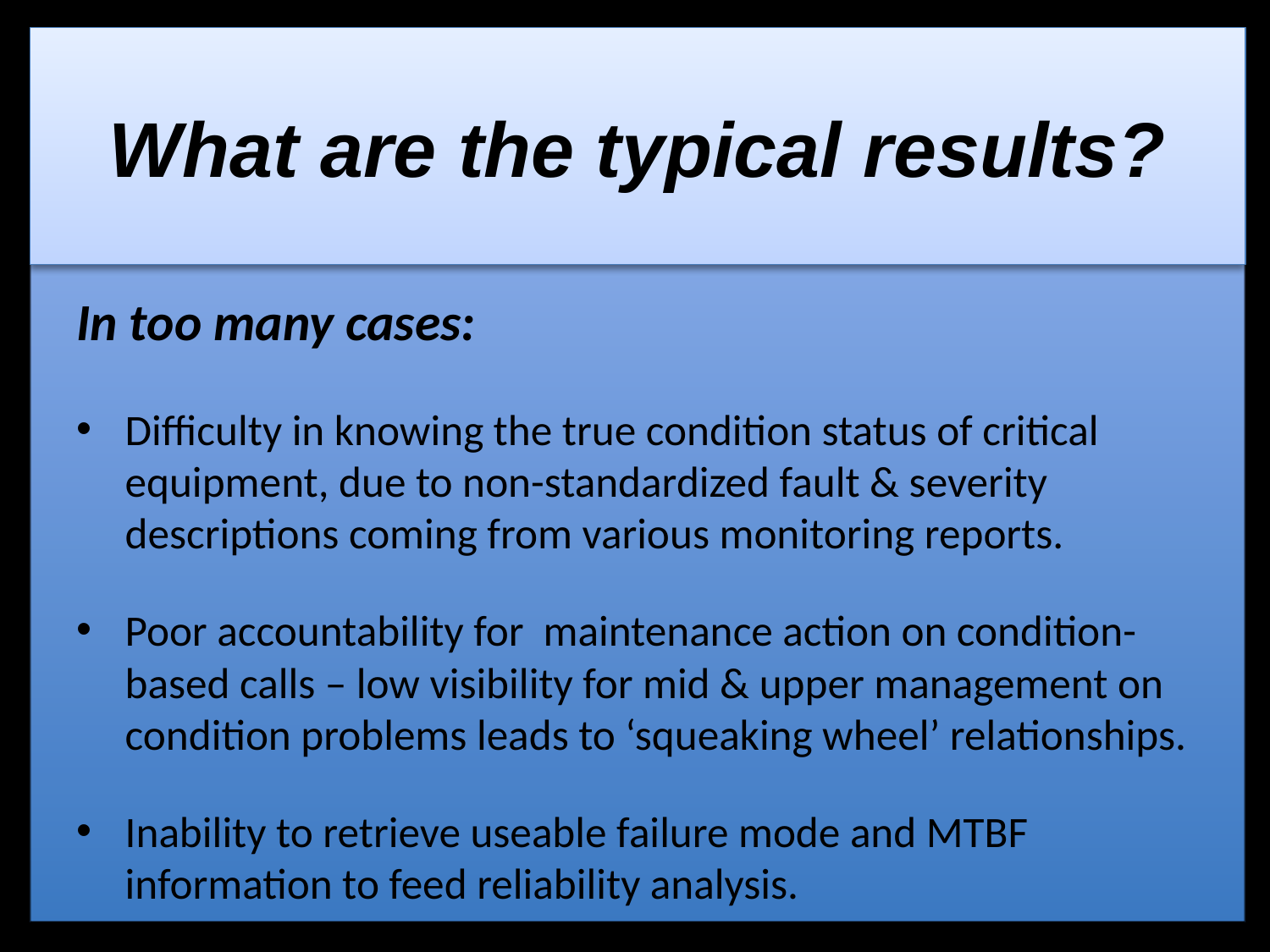

# What are the typical results?
In too many cases:

Difficulty in knowing the true condition status of critical equipment, due to non-standardized fault & severity descriptions coming from various monitoring reports.

Poor accountability for  maintenance action on condition-based calls – low visibility for mid & upper management on condition problems leads to ‘squeaking wheel’ relationships.

Inability to retrieve useable failure mode and MTBF information to feed reliability analysis.